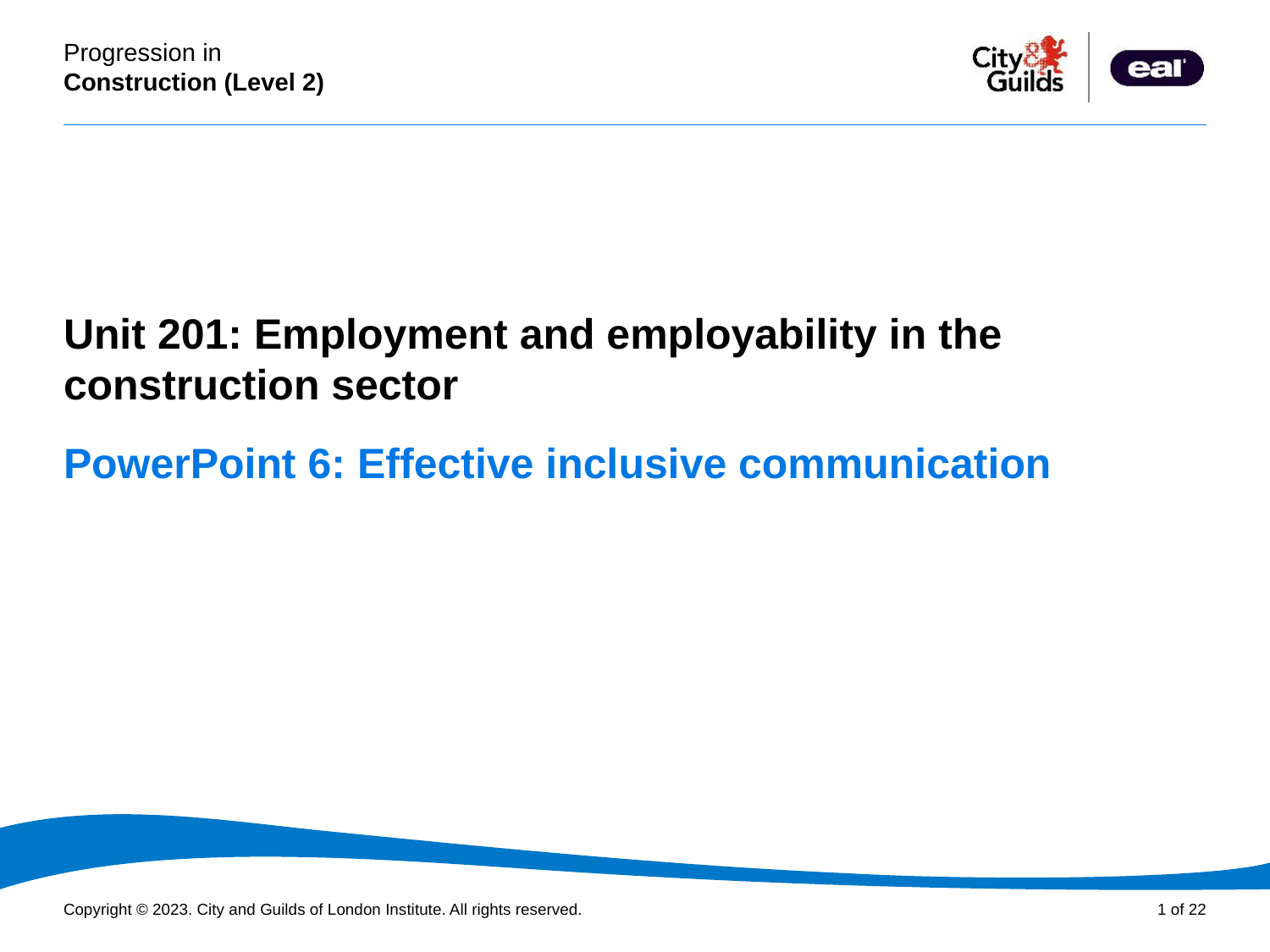

PowerPoint presentation
Unit 201: Employment and employability in the construction sector
# PowerPoint 6: Effective inclusive communication